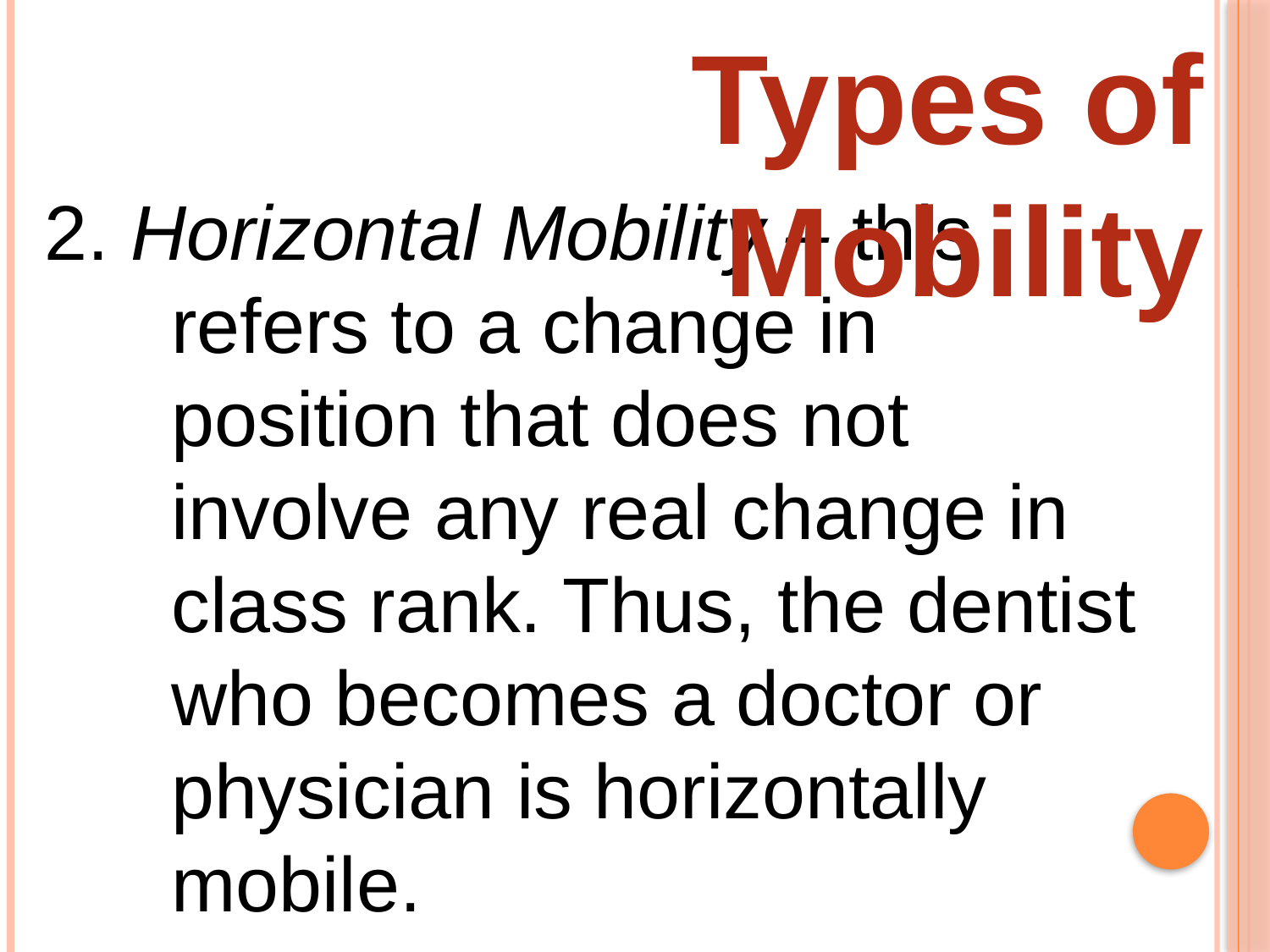

Types of Mobility
2. Horizontal Mobility – this refers to a change in position that does not involve any real change in class rank. Thus, the dentist who becomes a doctor or physician is horizontally mobile.